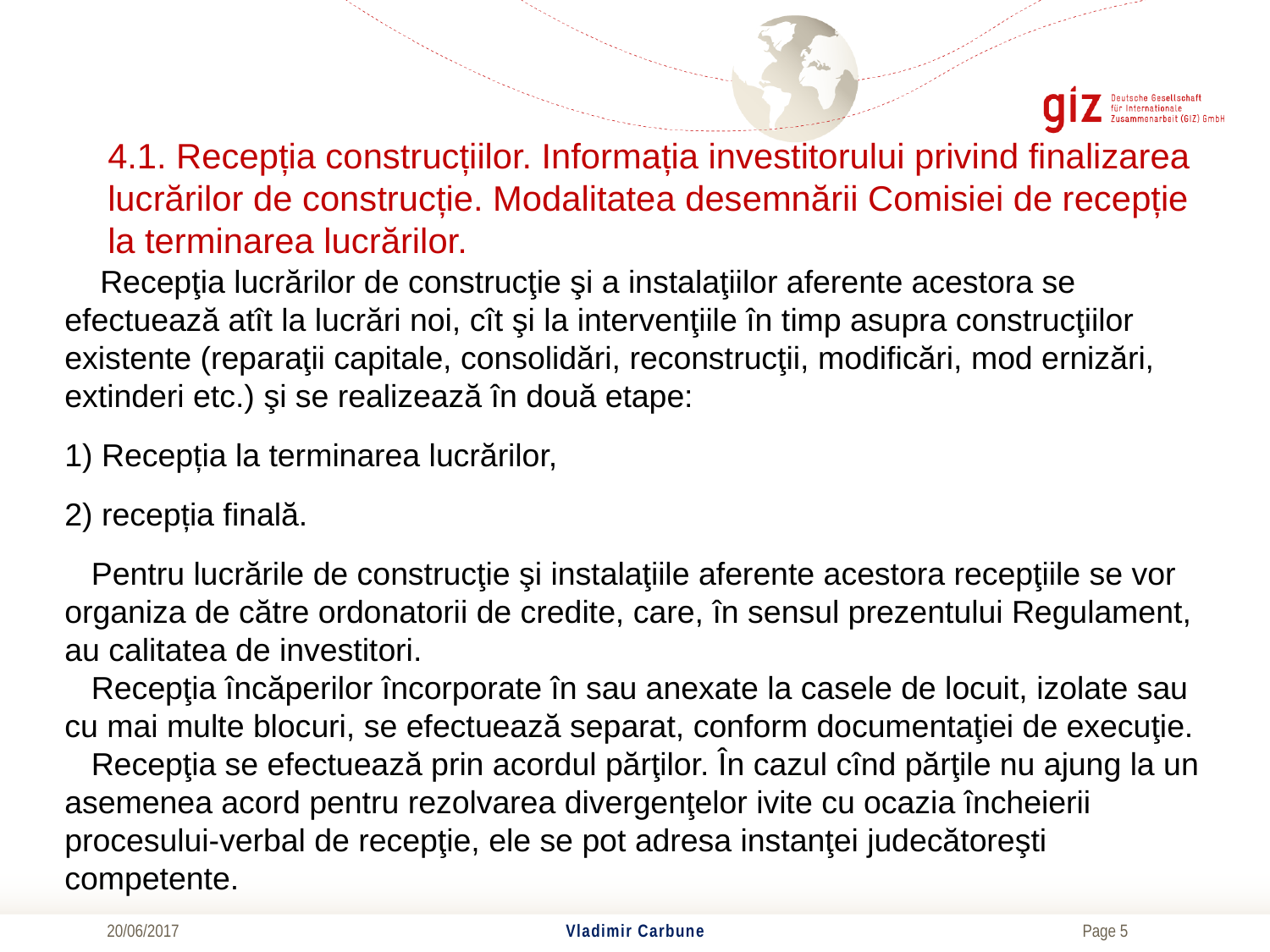

# 4.1. Recepția construcțiilor. Informația investitorului privind finalizarea lucrărilor de construcție. Modalitatea desemnării Comisiei de recepție la terminarea lucrărilor.
    Recepţia lucrărilor de construcţie şi a instalaţiilor aferente acestora se efectuează atît la lucrări noi, cît şi la intervenţiile în timp asupra construcţiilor existente (reparaţii capitale, consolidări, reconstrucţii, modificări, mod ernizări, extinderi etc.) şi se realizează în două etape:
1) Recepția la terminarea lucrărilor,
2) recepția finală.
   Pentru lucrările de construcţie şi instalaţiile aferente acestora recepţiile se vor organiza de către ordonatorii de credite, care, în sensul prezentului Regulament, au calitatea de investitori.
   Recepţia încăperilor încorporate în sau anexate la casele de locuit, izolate sau cu mai multe blocuri, se efectuează separat, conform documentaţiei de execuţie.
   Recepţia se efectuează prin acordul părţilor. În cazul cînd părţile nu ajung la un asemenea acord pentru rezolvarea divergenţelor ivite cu ocazia încheierii procesului-verbal de recepţie, ele se pot adresa instanţei judecătoreşti competente.
20/06/2017
Vladimir Carbune